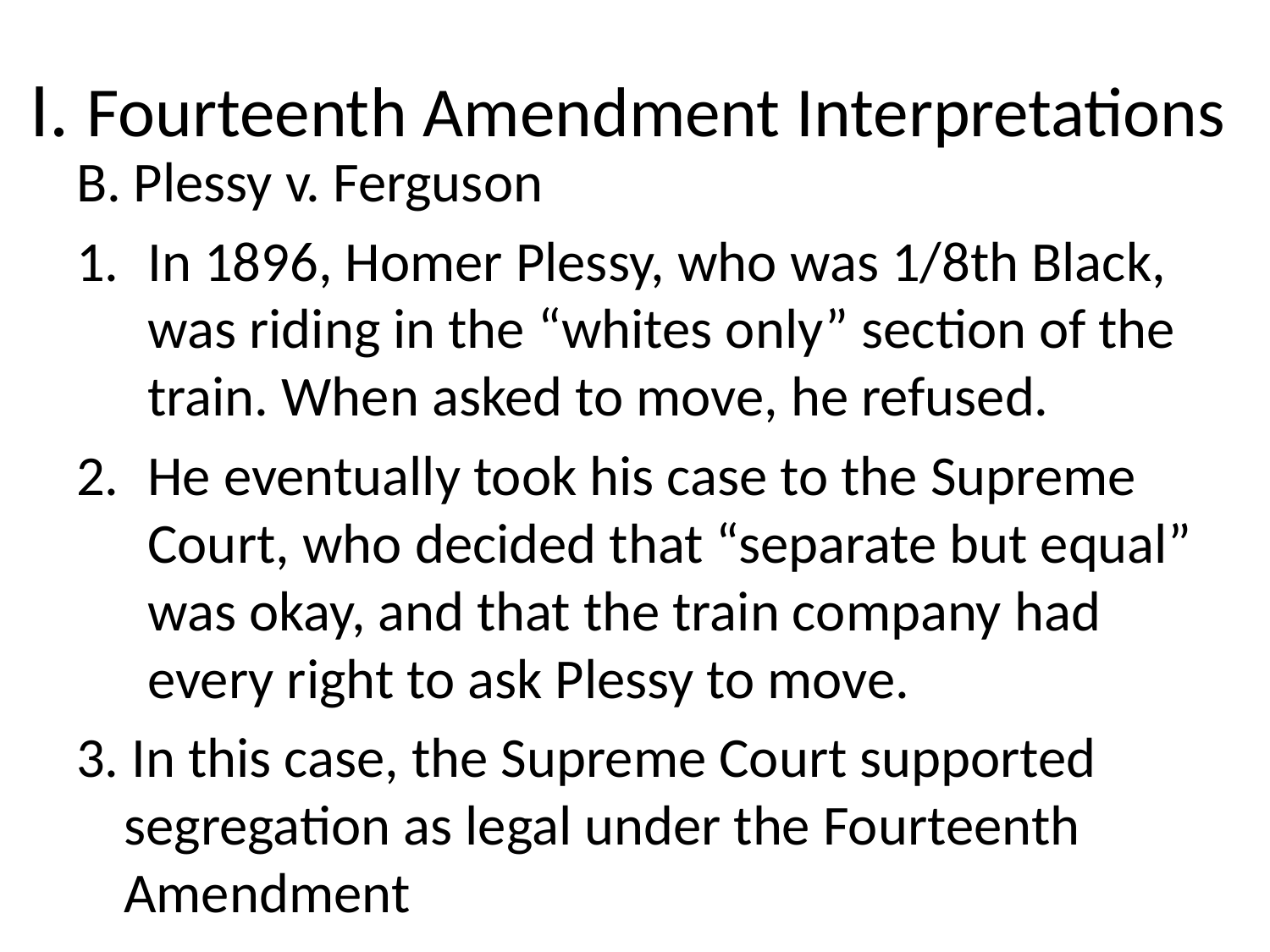

I. Fourteenth Amendment Interpretations
B. Plessy v. Ferguson
In 1896, Homer Plessy, who was 1/8th Black, was riding in the “whites only” section of the train. When asked to move, he refused.
He eventually took his case to the Supreme Court, who decided that “separate but equal” was okay, and that the train company had every right to ask Plessy to move.
3. In this case, the Supreme Court supported segregation as legal under the Fourteenth Amendment